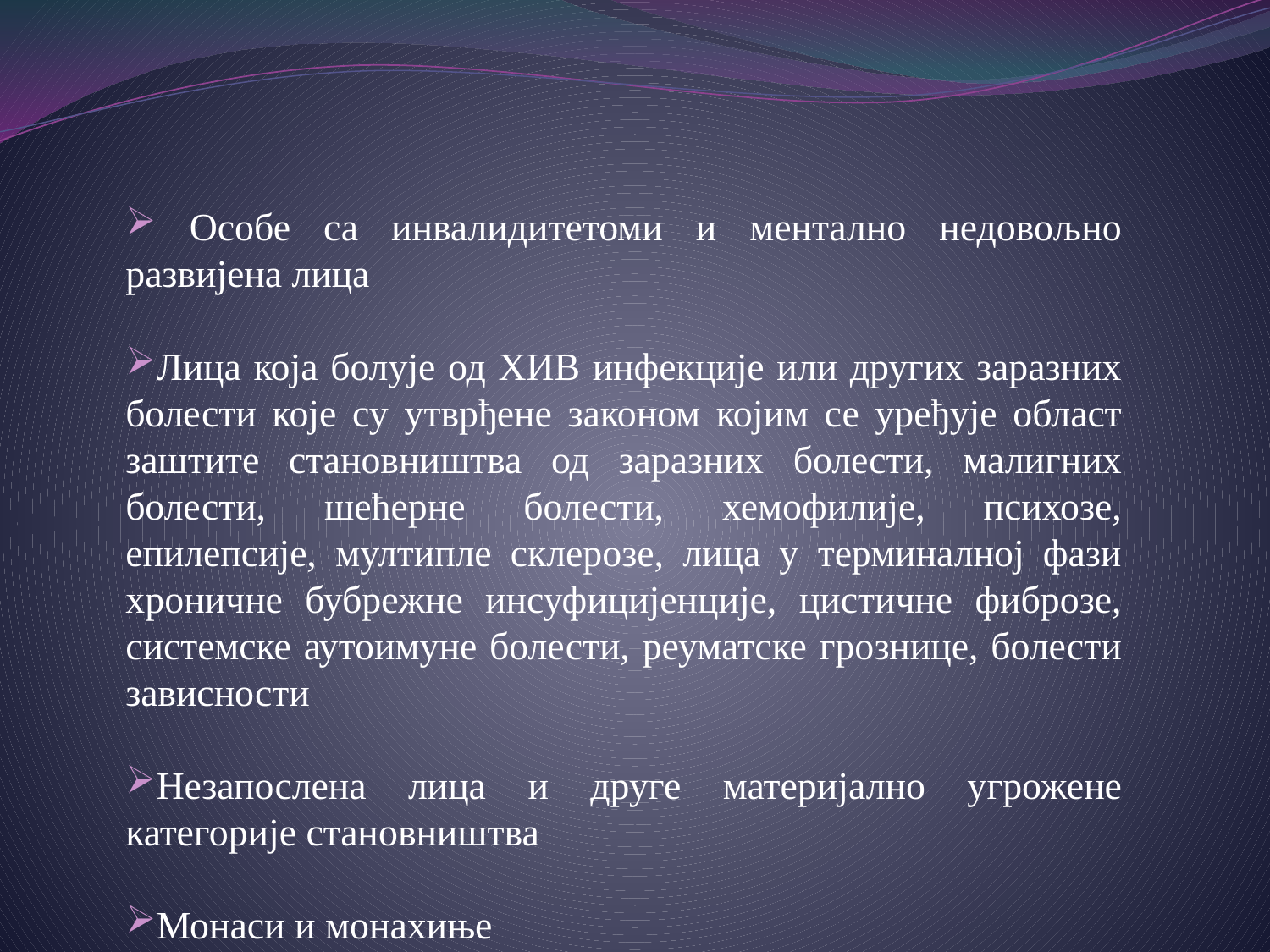

Особе са инвалидитетоми и ментално недовољно развијена лица

Лица која болује од ХИВ инфекције или других заразних болести које су утврђене законом којим се уређује област заштите становништва од заразних болести, малигних болести, шећерне болести, хемофилије, психозе, епилепсије, мултипле склерозе, лица у терминалној фази хроничне бубрежне инсуфицијенције, цистичне фиброзе, системске аутоимуне болести, реуматске грознице, болести зависности

Незапослена лица и друге материјално угрожене категорије становништва

Монаси и монахиње